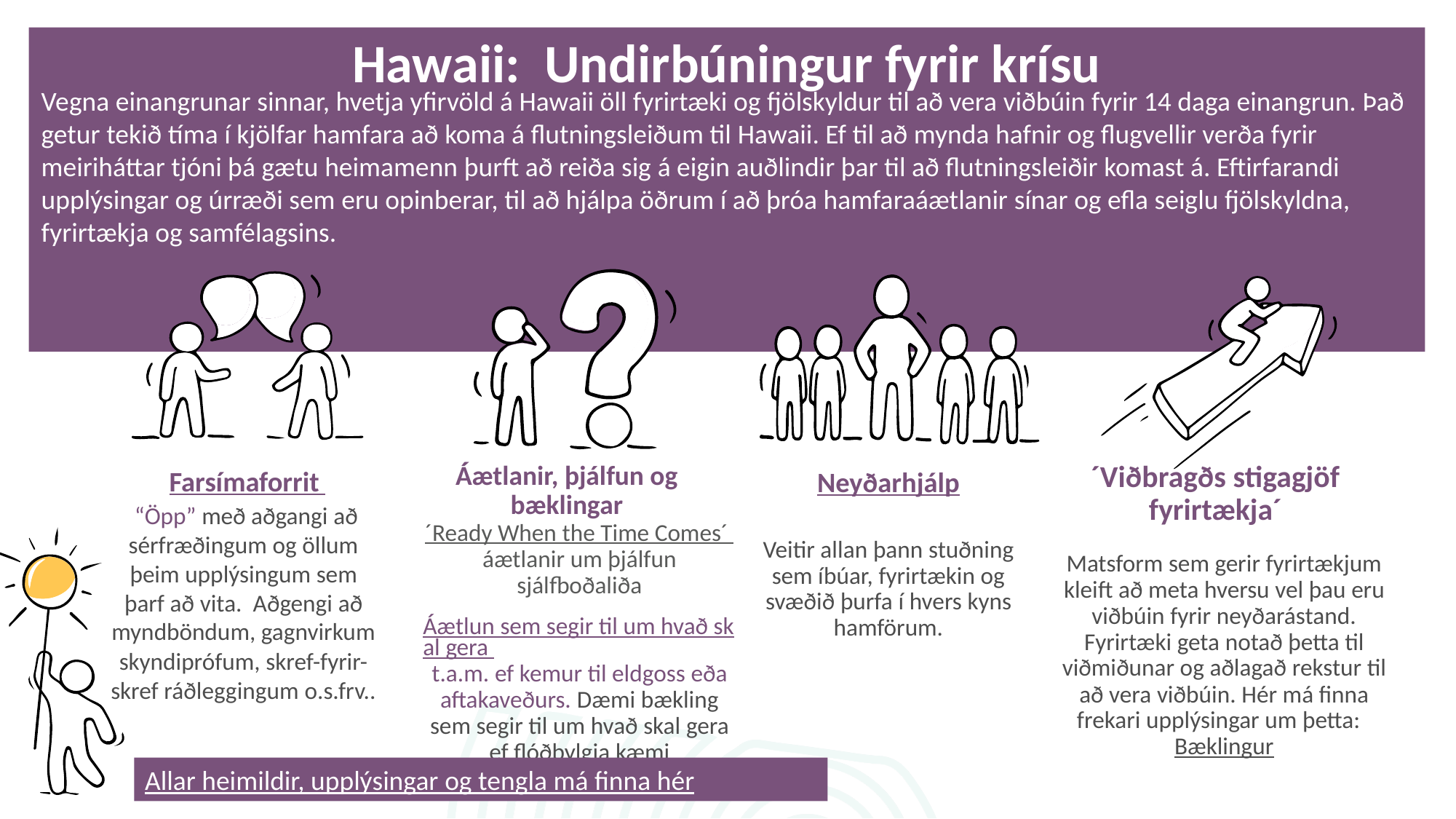

Hawaii:  Undirbúningur fyrir krísu
Vegna einangrunar sinnar, hvetja yfirvöld á Hawaii öll fyrirtæki og fjölskyldur til að vera viðbúin fyrir 14 daga einangrun. Það getur tekið tíma í kjölfar hamfara að koma á flutningsleiðum til Hawaii. Ef til að mynda hafnir og flugvellir verða fyrir meiriháttar tjóni þá gætu heimamenn þurft að reiða sig á eigin auðlindir þar til að flutningsleiðir komast á. Eftirfarandi upplýsingar og úrræði sem eru opinberar, til að hjálpa öðrum í að þróa hamfaraáætlanir sínar og efla seiglu fjölskyldna, fyrirtækja og samfélagsins.

Áætlanir, þjálfun og bæklingar
´Viðbragðs stigagjöf fyrirtækja´
Farsímaforrit
Neyðarhjálp
 “Öpp” með aðgangi að sérfræðingum og öllum þeim upplýsingum sem þarf að vita.  Aðgengi að myndböndum, gagnvirkum skyndiprófum, skref-fyrir-skref ráðleggingum o.s.frv..
´Ready When the Time Comes´ áætlanir um þjálfun sjálfboðaliða
Áætlun sem segir til um hvað skal gera t.a.m. ef kemur til eldgoss eða aftakaveðurs. Dæmi bækling sem segir til um hvað skal gera ef flóðbylgja kæmi Tsunami Preparedness

Veitir allan þann stuðning sem íbúar, fyrirtækin og svæðið þurfa í hvers kyns hamförum.
Matsform sem gerir fyrirtækjum kleift að meta hversu vel þau eru viðbúin fyrir neyðarástand. Fyrirtæki geta notað þetta til viðmiðunar og aðlagað rekstur til að vera viðbúin. Hér má finna frekari upplýsingar um þetta:  Bæklingur

Allar heimildir, upplýsingar og tengla má finna hér